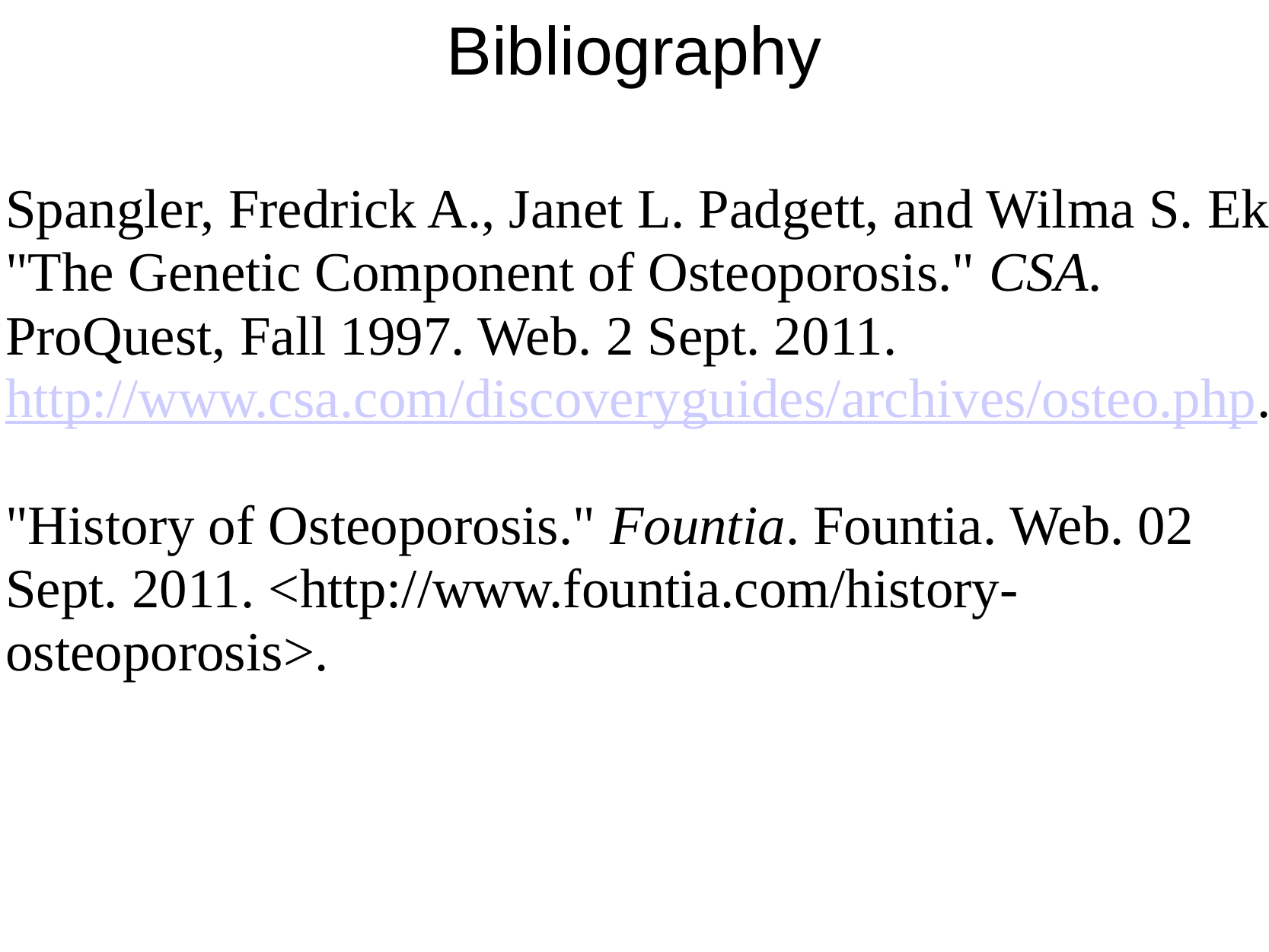

# Bibliography
Spangler, Fredrick A., Janet L. Padgett, and Wilma S. Ek. "The Genetic Component of Osteoporosis." CSA. ProQuest, Fall 1997. Web. 2 Sept. 2011. http://www.csa.com/discoveryguides/archives/osteo.php.

"History of Osteoporosis." Fountia. Fountia. Web. 02 Sept. 2011. <http://www.fountia.com/history-osteoporosis>.